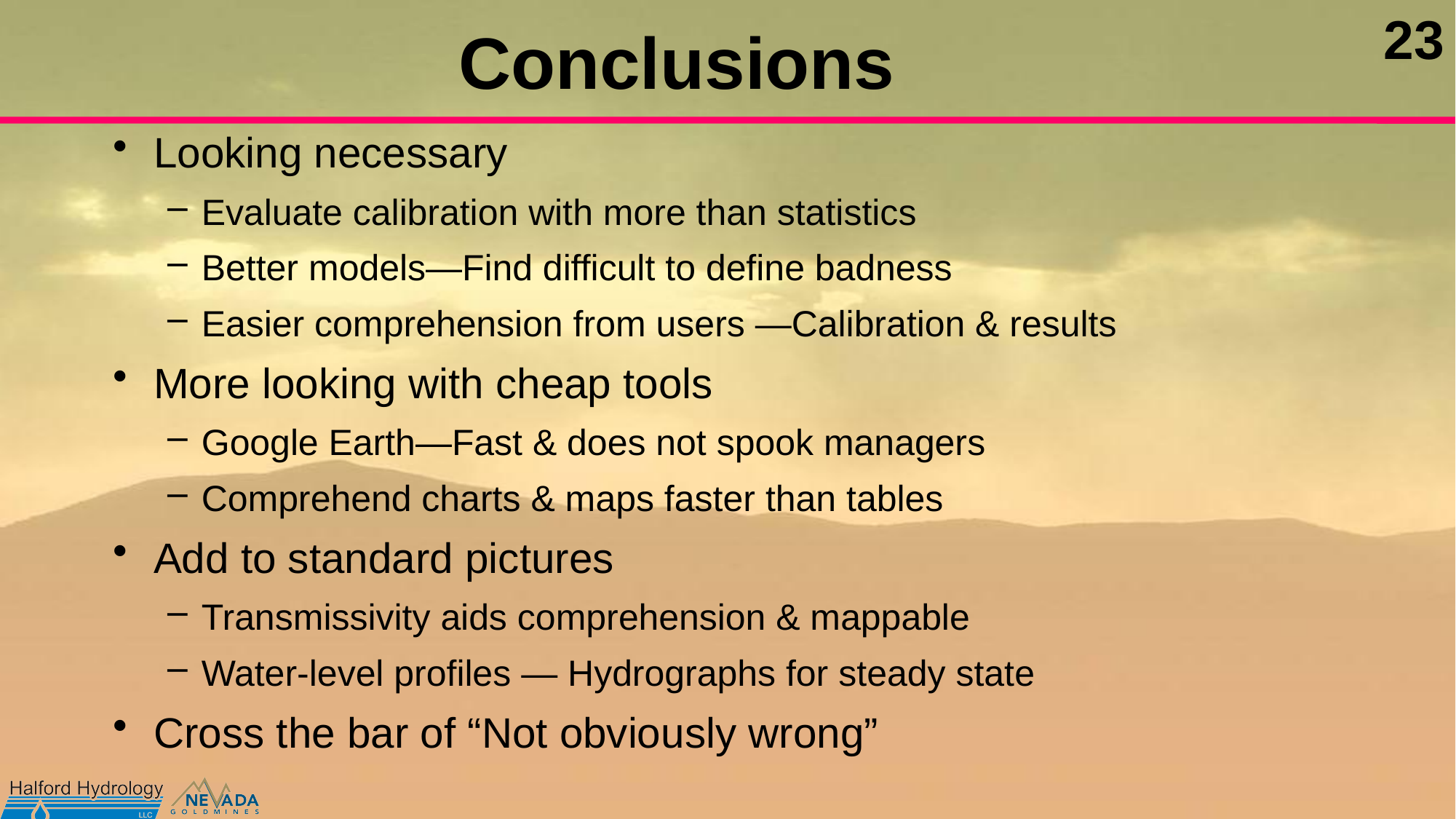

# Conclusions
Looking necessary
Evaluate calibration with more than statistics
Better models—Find difficult to define badness
Easier comprehension from users —Calibration & results
More looking with cheap tools
Google Earth—Fast & does not spook managers
Comprehend charts & maps faster than tables
Add to standard pictures
Transmissivity aids comprehension & mappable
Water-level profiles — Hydrographs for steady state
Cross the bar of “Not obviously wrong”